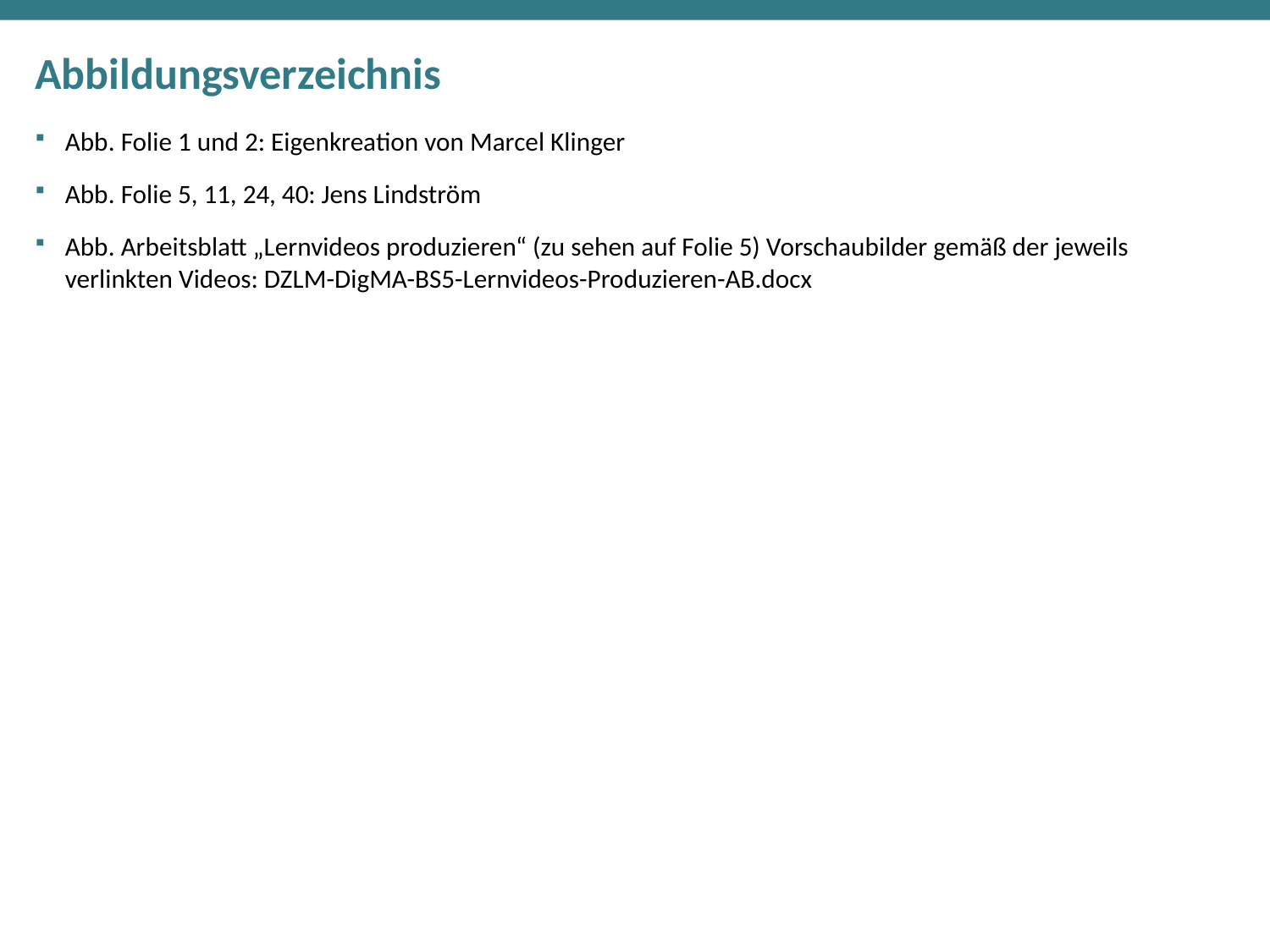

# Abbildungsverzeichnis
Abb. Folie 1 und 2: Eigenkreation von Marcel Klinger
Abb. Folie 5, 11, 24, 40: Jens Lindström
Abb. Arbeitsblatt „Lernvideos produzieren“ (zu sehen auf Folie 5) Vorschaubilder gemäß der jeweils verlinkten Videos: DZLM-DigMA-BS5-Lernvideos-Produzieren-AB.docx